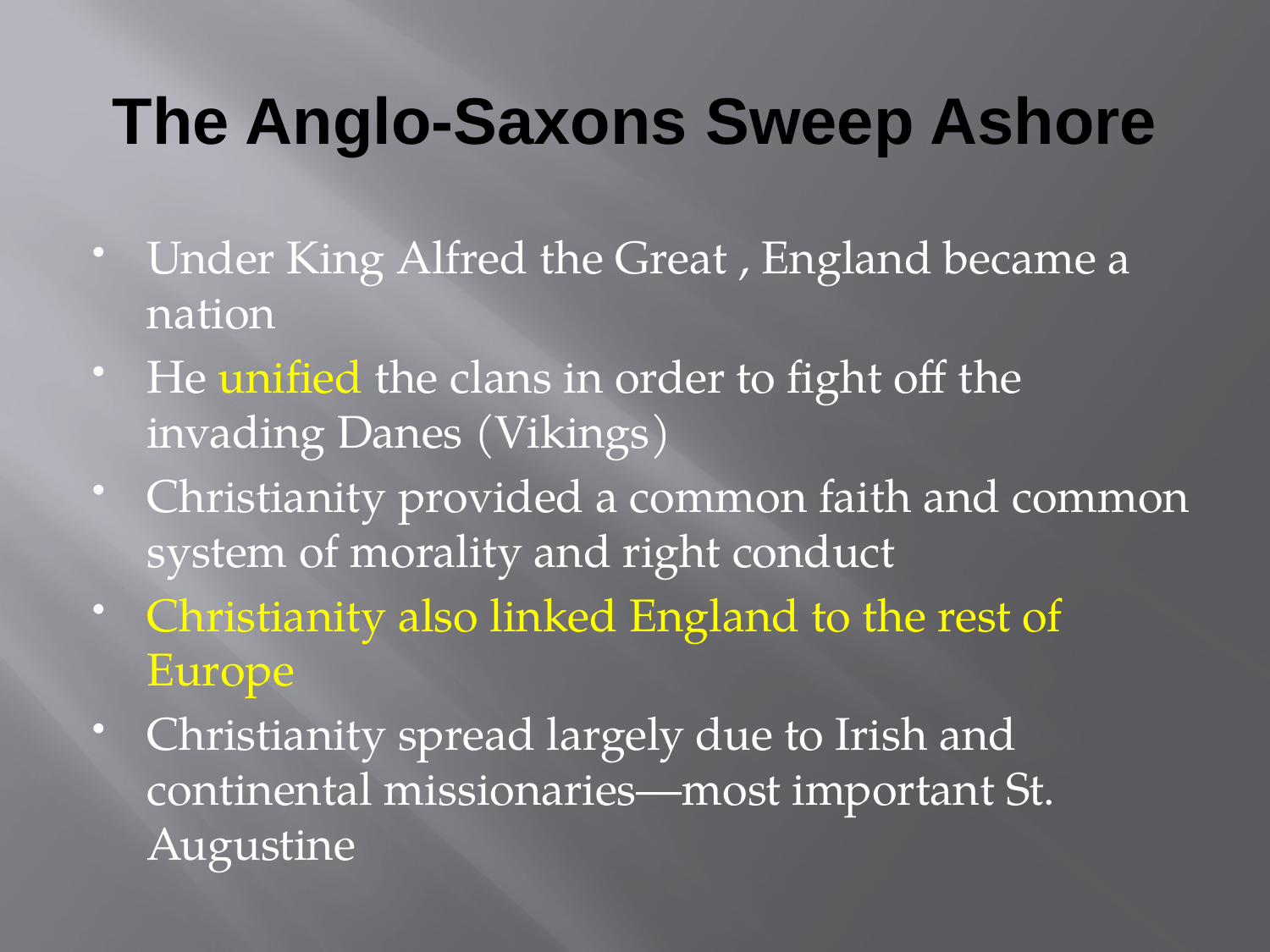

# The Anglo-Saxons Sweep Ashore
Under King Alfred the Great , England became a nation
He unified the clans in order to fight off the invading Danes (Vikings)
Christianity provided a common faith and common system of morality and right conduct
Christianity also linked England to the rest of Europe
Christianity spread largely due to Irish and continental missionaries—most important St. Augustine